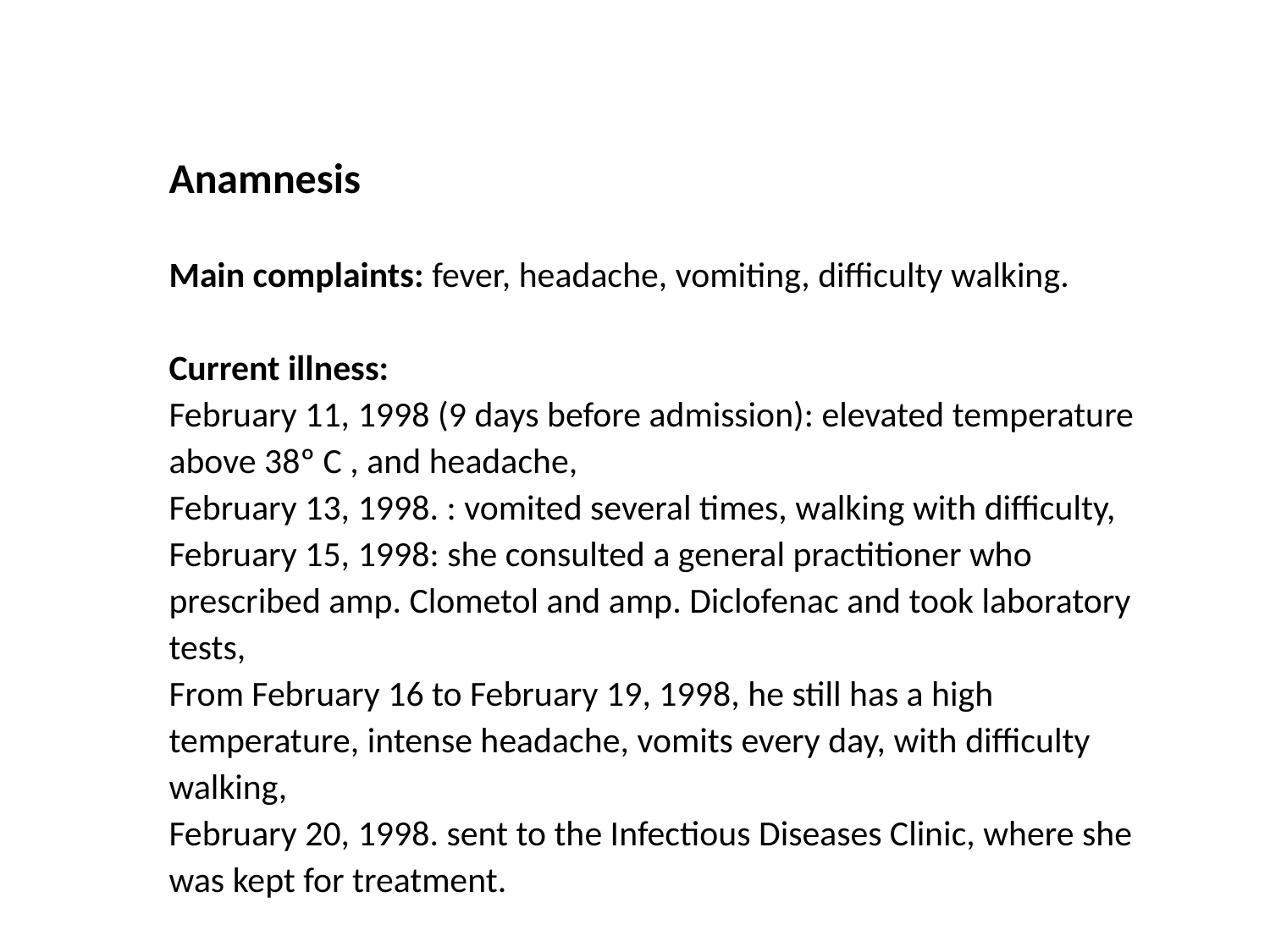

Anamnesis

Main complaints: fever, headache, vomiting, difficulty walking.

Current illness:
February 11, 1998 (9 days before admission): elevated temperature above 38º C , and headache,
February 13, 1998. : vomited several times, walking with difficulty,
February 15, 1998: she consulted a general practitioner who prescribed amp. Clometol and amp. Diclofenac and took laboratory tests,
From February 16 to February 19, 1998, he still has a high temperature, intense headache, vomits every day, with difficulty walking,
February 20, 1998. sent to the Infectious Diseases Clinic, where she was kept for treatment.